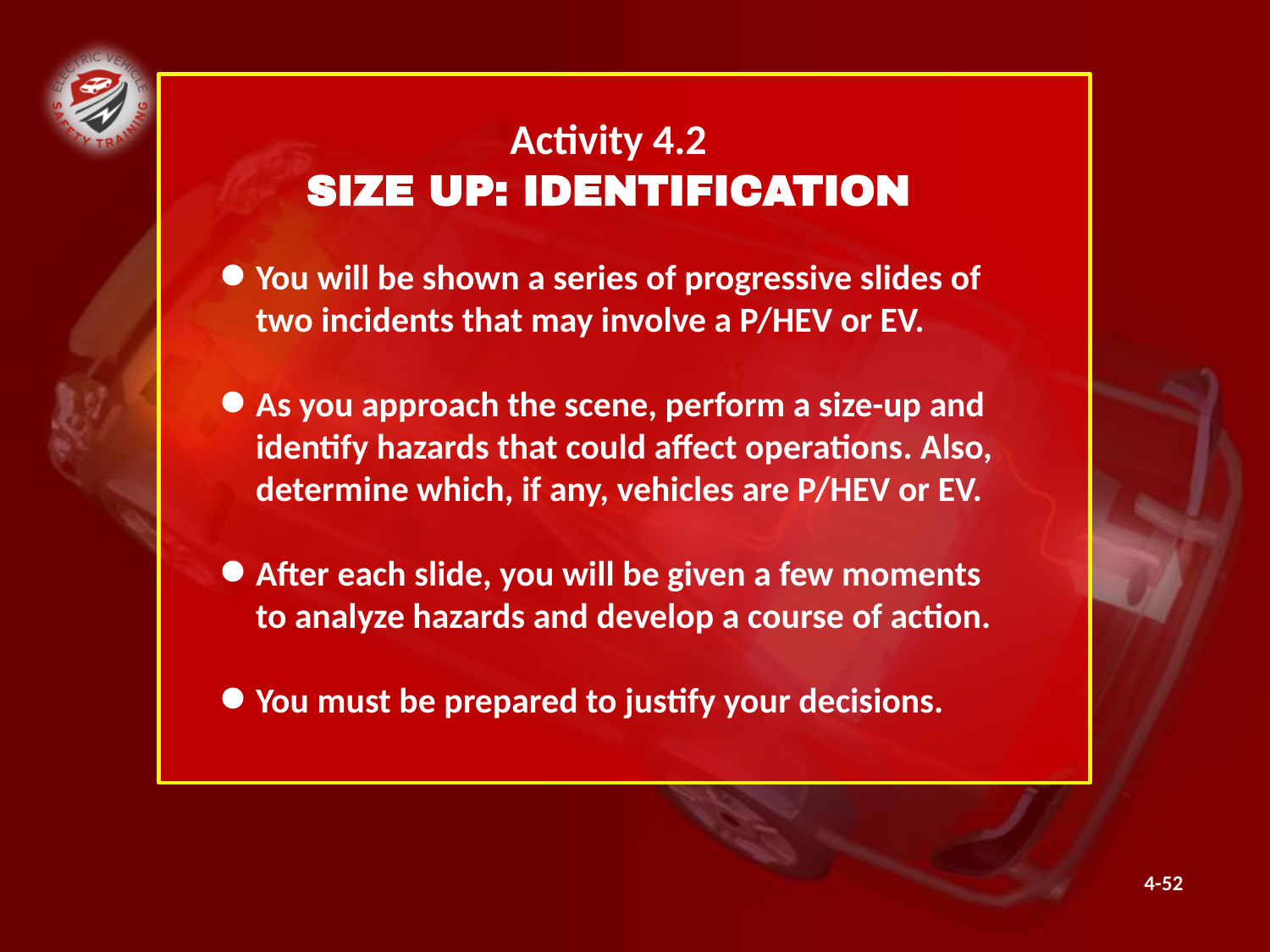

Activity 4.2
SIZE UP: IDENTIFICATION
You will be shown a series of progressive slides of two incidents that may involve a P/HEV or EV.

As you approach the scene, perform a size-up and identify hazards that could affect operations. Also, determine which, if any, vehicles are P/HEV or EV.

After each slide, you will be given a few moments to analyze hazards and develop a course of action.

You must be prepared to justify your decisions.

4-52